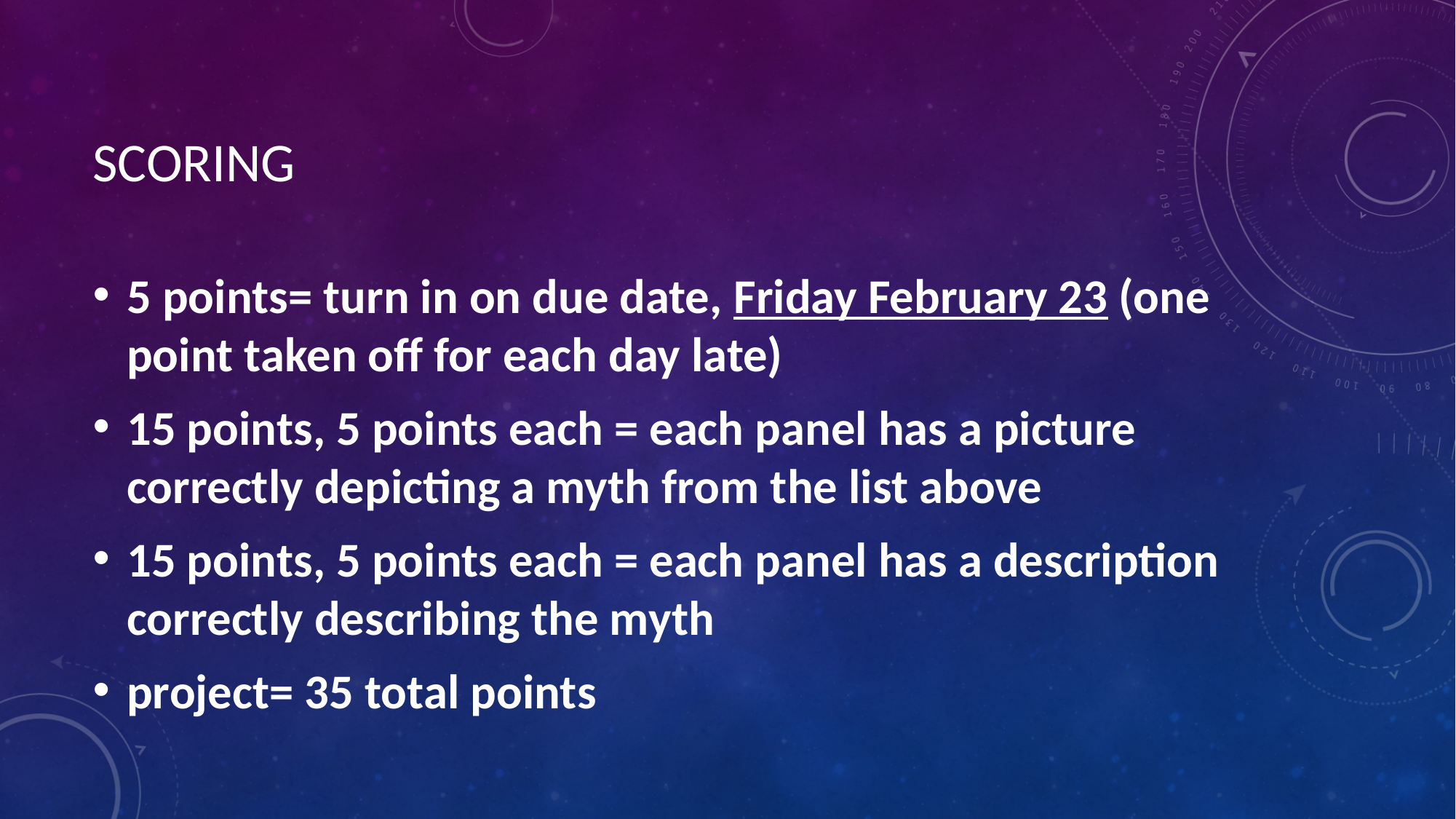

# Scoring
5 points= turn in on due date, Friday February 23 (one point taken off for each day late)
15 points, 5 points each = each panel has a picture correctly depicting a myth from the list above
15 points, 5 points each = each panel has a description correctly describing the myth
project= 35 total points